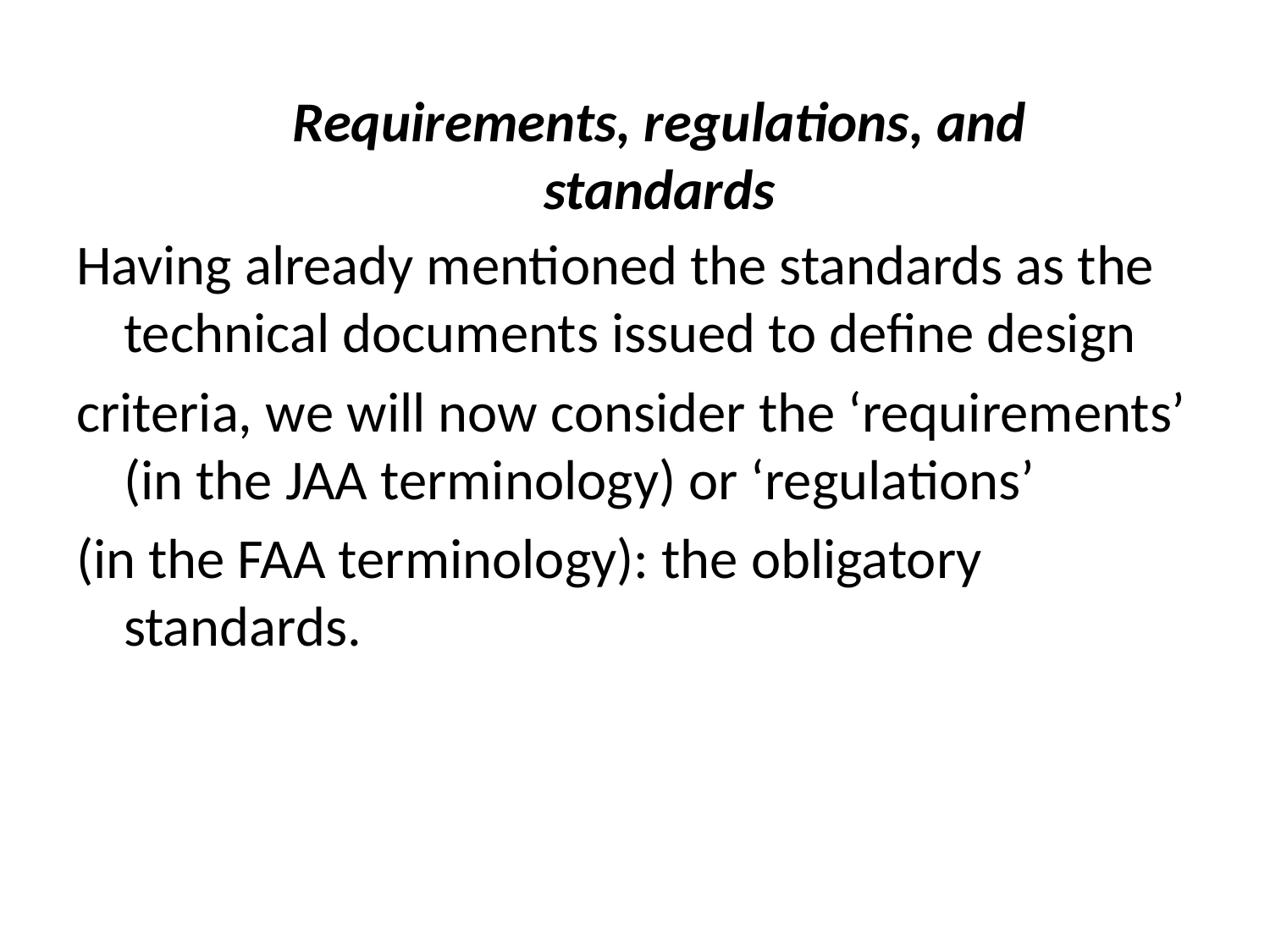

Requirements, regulations, and standards
Having already mentioned the standards as the technical documents issued to define design
criteria, we will now consider the ‘requirements’ (in the JAA terminology) or ‘regulations’
(in the FAA terminology): the obligatory standards.